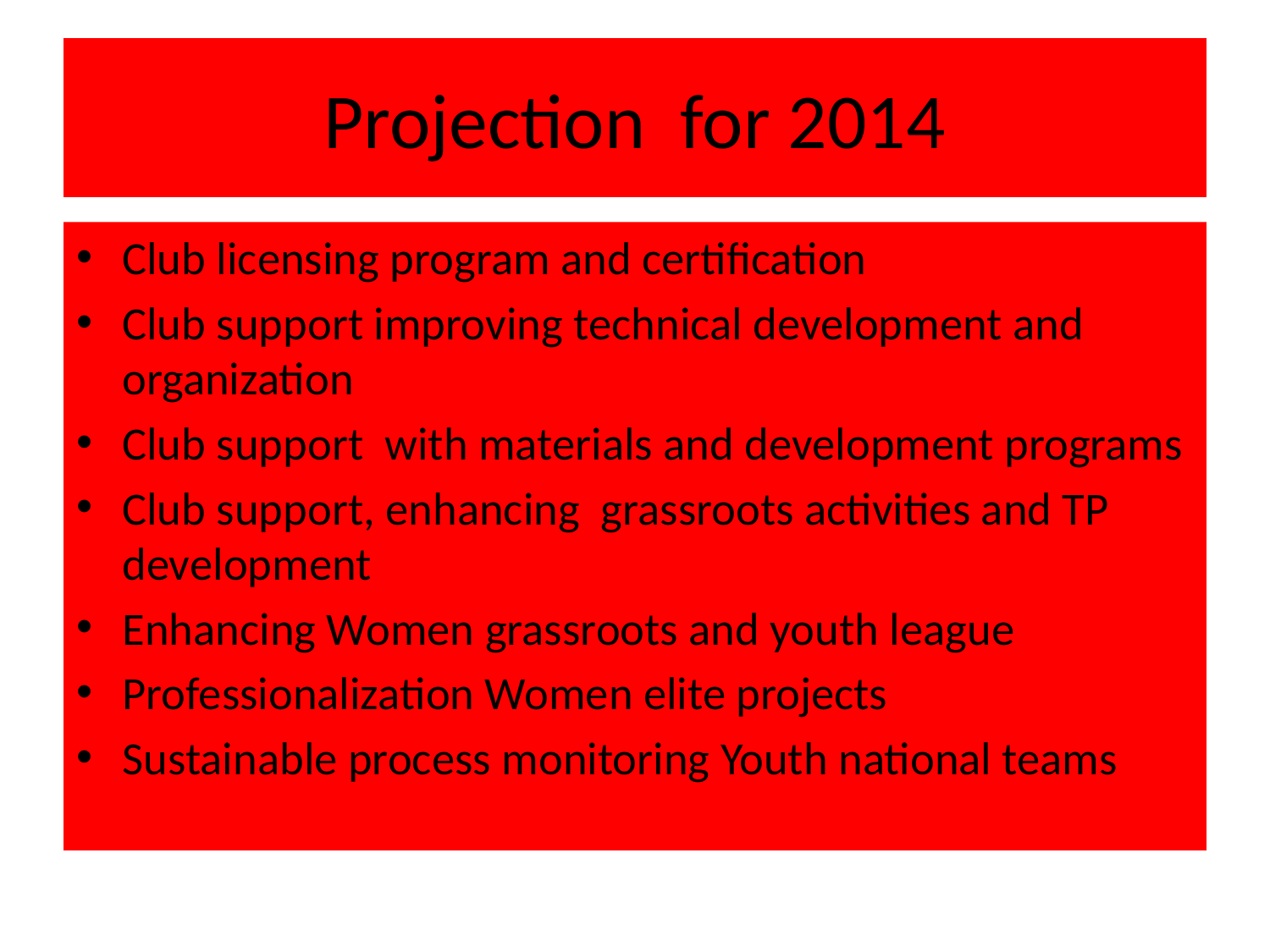

# Projection  for 2014
Club licensing program and certification
Club support improving technical development and organization
Club support  with materials and development programs
Club support, enhancing  grassroots activities and TP development
Enhancing Women grassroots and youth league
Professionalization Women elite projects
Sustainable process monitoring Youth national teams